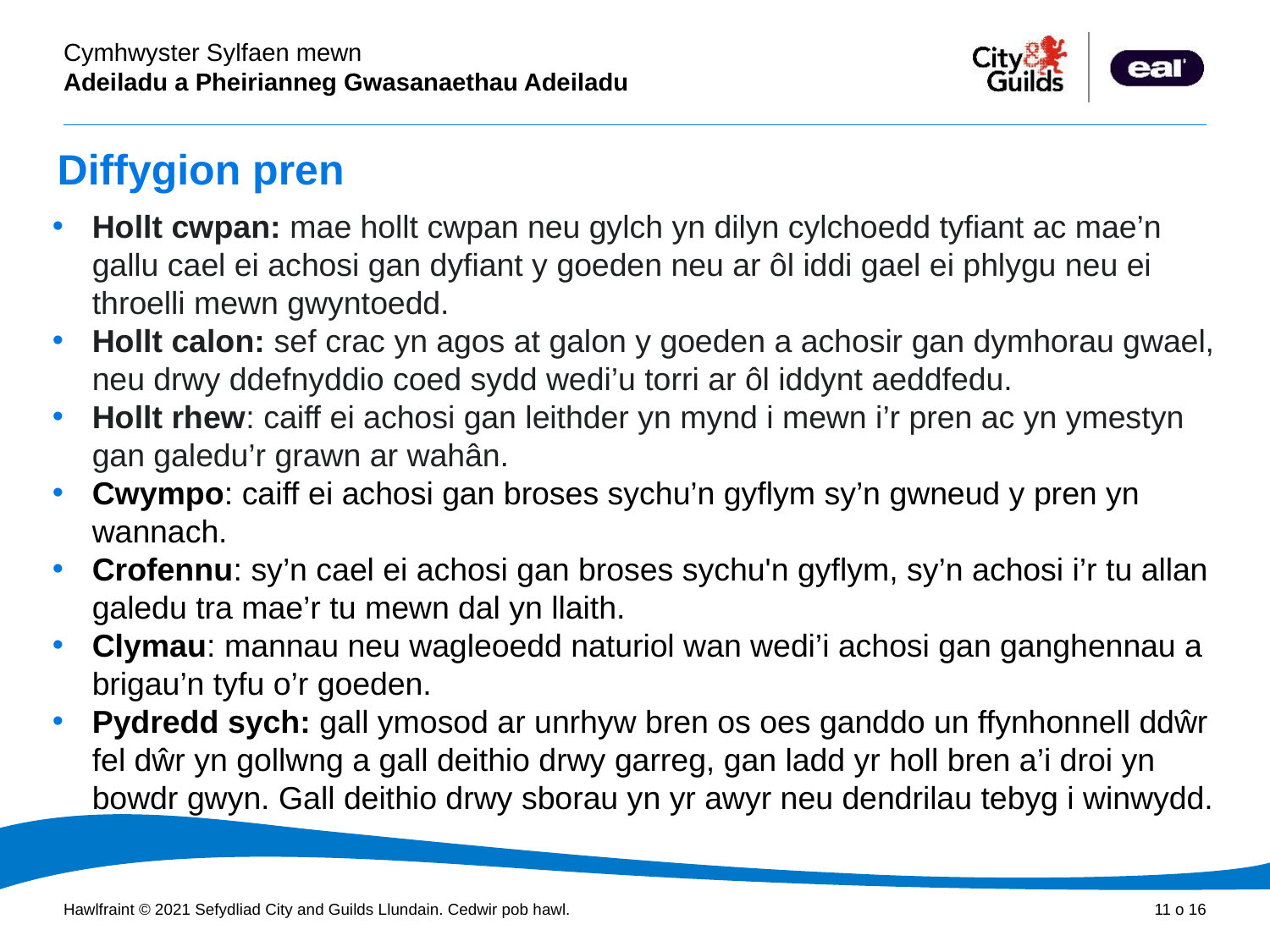

# Diffygion pren
Hollt cwpan: mae hollt cwpan neu gylch yn dilyn cylchoedd tyfiant ac mae’n gallu cael ei achosi gan dyfiant y goeden neu ar ôl iddi gael ei phlygu neu ei throelli mewn gwyntoedd.
Hollt calon: sef crac yn agos at galon y goeden a achosir gan dymhorau gwael, neu drwy ddefnyddio coed sydd wedi’u torri ar ôl iddynt aeddfedu.
Hollt rhew: caiff ei achosi gan leithder yn mynd i mewn i’r pren ac yn ymestyn gan galedu’r grawn ar wahân.
Cwympo: caiff ei achosi gan broses sychu’n gyflym sy’n gwneud y pren yn wannach.
Crofennu: sy’n cael ei achosi gan broses sychu'n gyflym, sy’n achosi i’r tu allan galedu tra mae’r tu mewn dal yn llaith.
Clymau: mannau neu wagleoedd naturiol wan wedi’i achosi gan ganghennau a brigau’n tyfu o’r goeden.
Pydredd sych: gall ymosod ar unrhyw bren os oes ganddo un ffynhonnell ddŵr fel dŵr yn gollwng a gall deithio drwy garreg, gan ladd yr holl bren a’i droi yn bowdr gwyn. Gall deithio drwy sborau yn yr awyr neu dendrilau tebyg i winwydd.